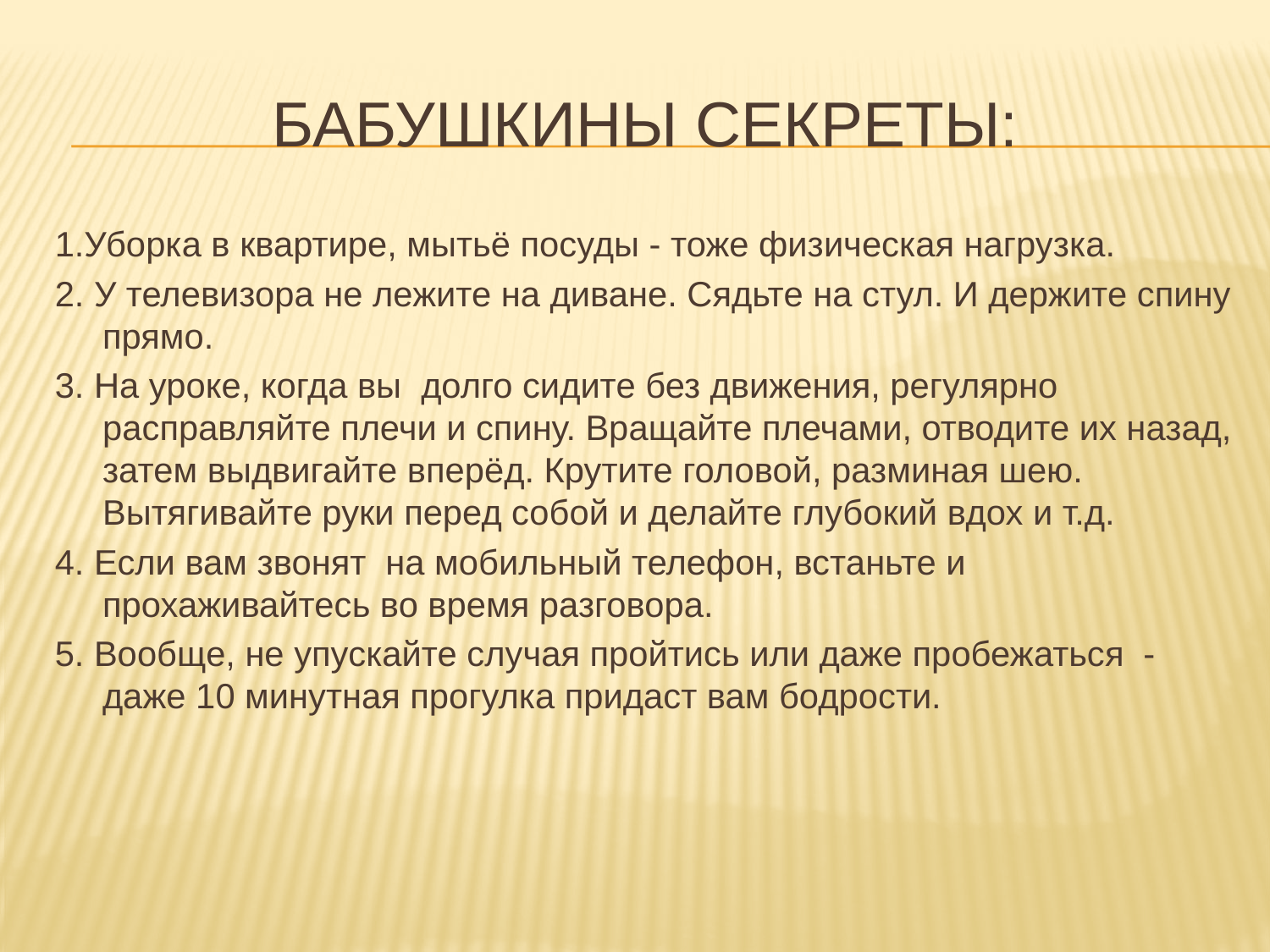

# Бабушкины секреты:
1.Уборка в квартире, мытьё посуды - тоже физическая нагрузка.
2. У телевизора не лежите на диване. Сядьте на стул. И держите спину прямо.
3. На уроке, когда вы  долго сидите без движения, регулярно расправляйте плечи и спину. Вращайте плечами, отводите их назад, затем выдвигайте вперёд. Крутите головой, разминая шею. Вытягивайте руки перед собой и делайте глубокий вдох и т.д.
4. Если вам звонят  на мобильный телефон, встаньте и прохаживайтесь во время разговора.
5. Вообще, не упускайте случая пройтись или даже пробежаться  - даже 10 минутная прогулка придаст вам бодрости.